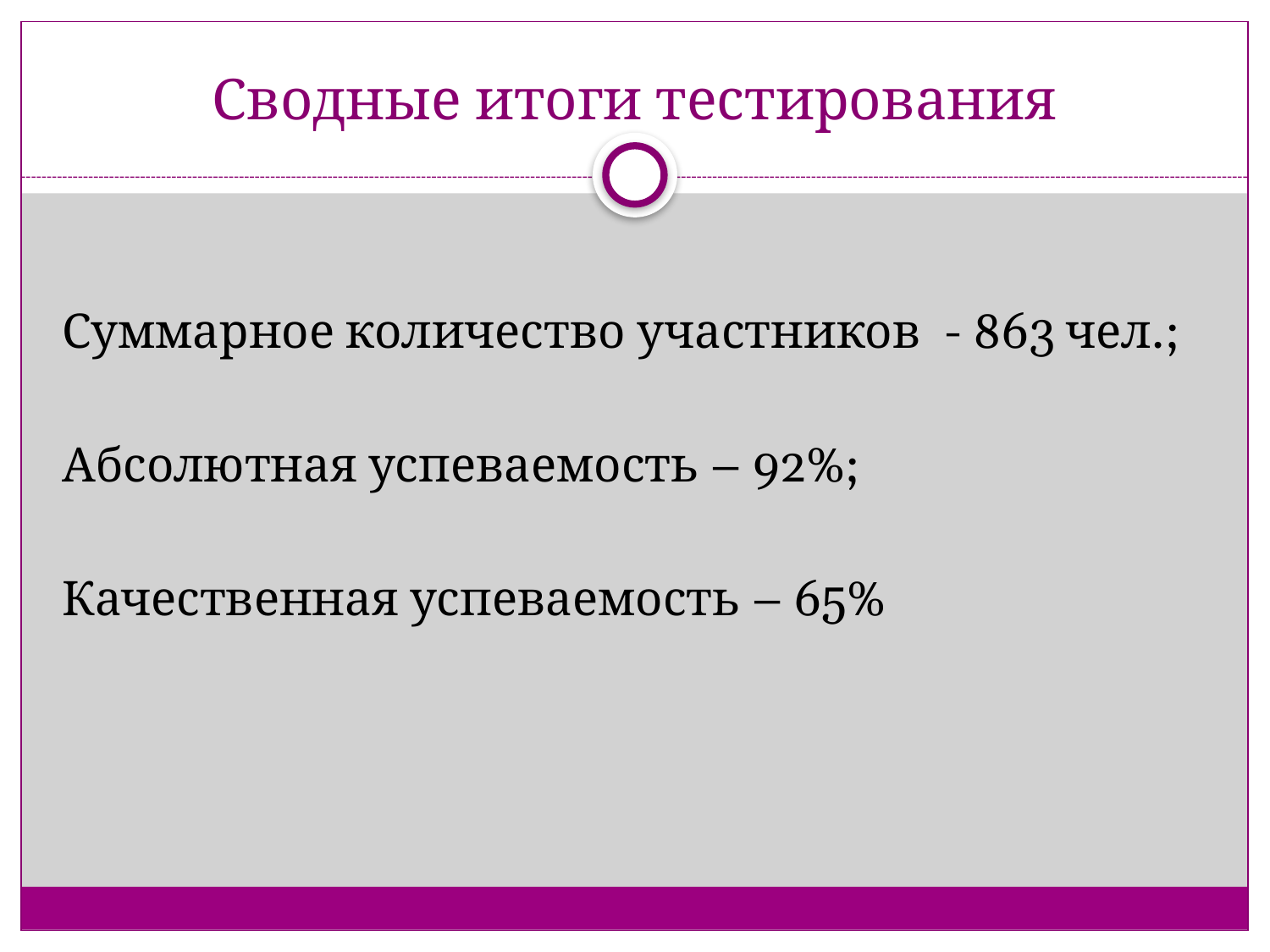

# Сводные итоги тестирования

Суммарное количество участников  - 863 чел.;

Абсолютная успеваемость – 92%;

Качественная успеваемость – 65%